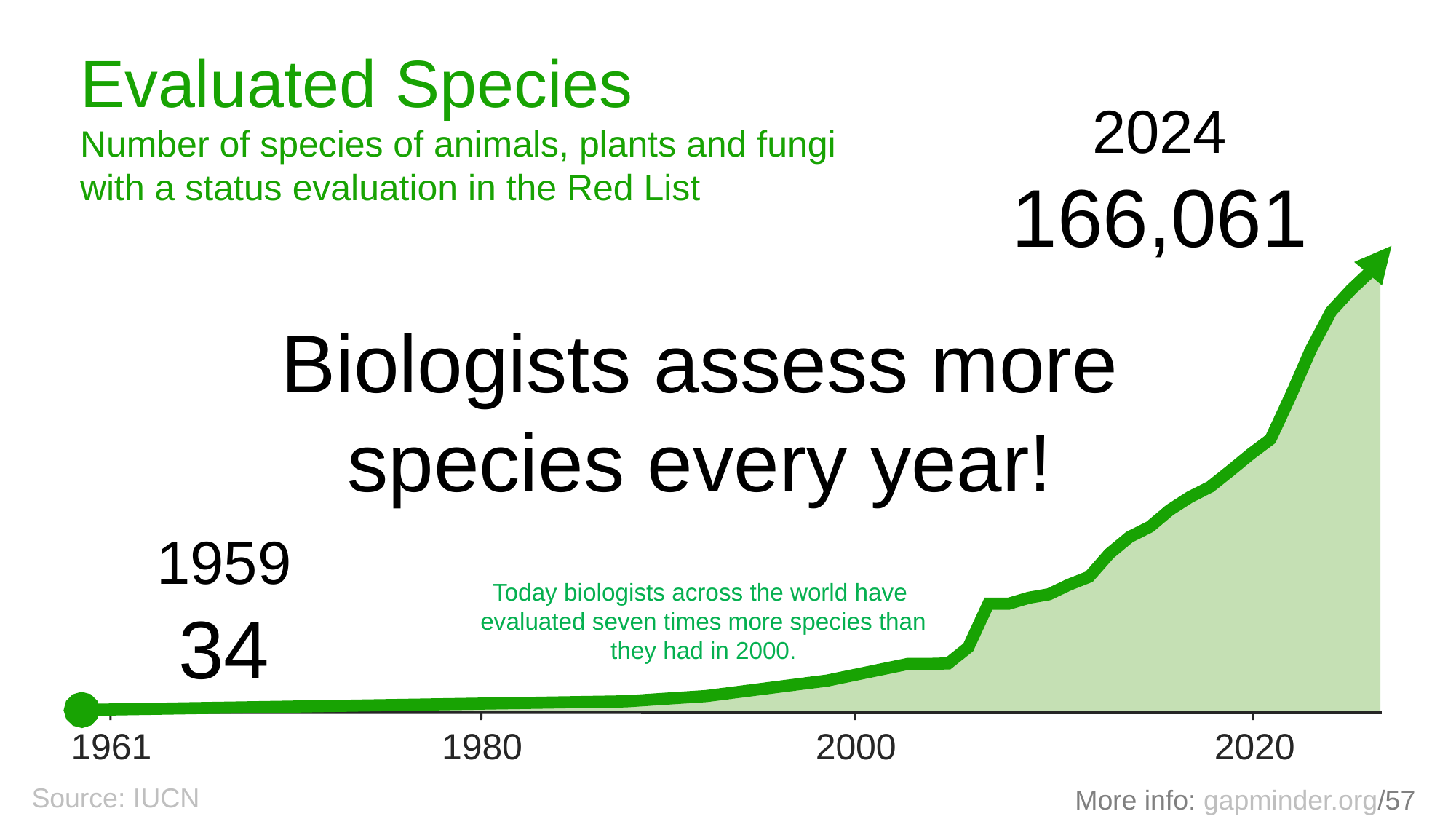

Evaluated Species
Number of species of animals, plants and fungi
with a status evaluation in the Red List

2024
166,061

Biologists assess more
species every year!
1959
34
Today biologists across the world have
evaluated seven times more species than
 they had in 2000.

2000

1961

1980

2020

Source: IUCN
More info: gapminder.org/57